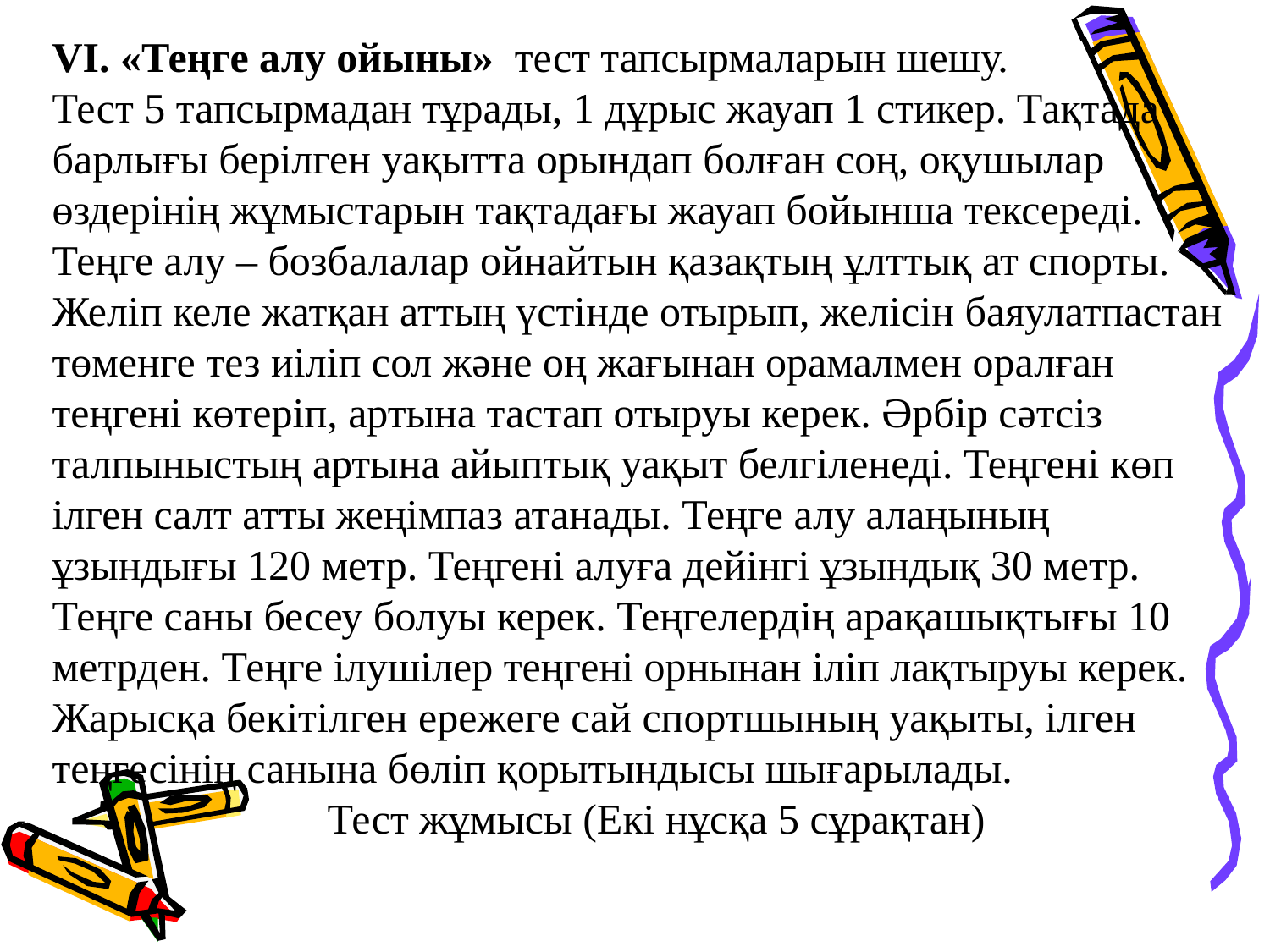

VІ. «Теңге алу ойыны»  тест тапсырмаларын шешу.
Тест 5 тапсырмадан тұрады, 1 дұрыс жауап 1 стикер. Тақтада барлығы берілген уақытта орындап болған соң, оқушылар өздерінің жұмыстарын тақтадағы жауап бойынша тексереді.
Теңге алу – бозбалалар ойнайтын қазақтың ұлттық ат спорты. Желіп келе жатқан аттың үстінде отырып, желісін баяулатпастан төменге тез иіліп сол және оң жағынан орамалмен оралған теңгені көтеріп, артына тастап отыруы керек. Әрбір сәтсіз талпыныстың артына айыптық уақыт белгіленеді. Теңгені көп ілген салт атты жеңімпаз атанады. Теңге алу алаңының ұзындығы 120 метр. Теңгені алуға дейінгі ұзындық 30 метр. Теңге саны бесеу болуы керек. Теңгелердің арақашықтығы 10 метрден. Теңге ілушілер теңгені орнынан іліп лақтыруы керек. Жарысқа бекітілген ережеге сай спортшының уақыты, ілген теңгесінің санына бөліп қорытындысы шығарылады.
                          Тест жұмысы (Екі нұсқа 5 сұрақтан)